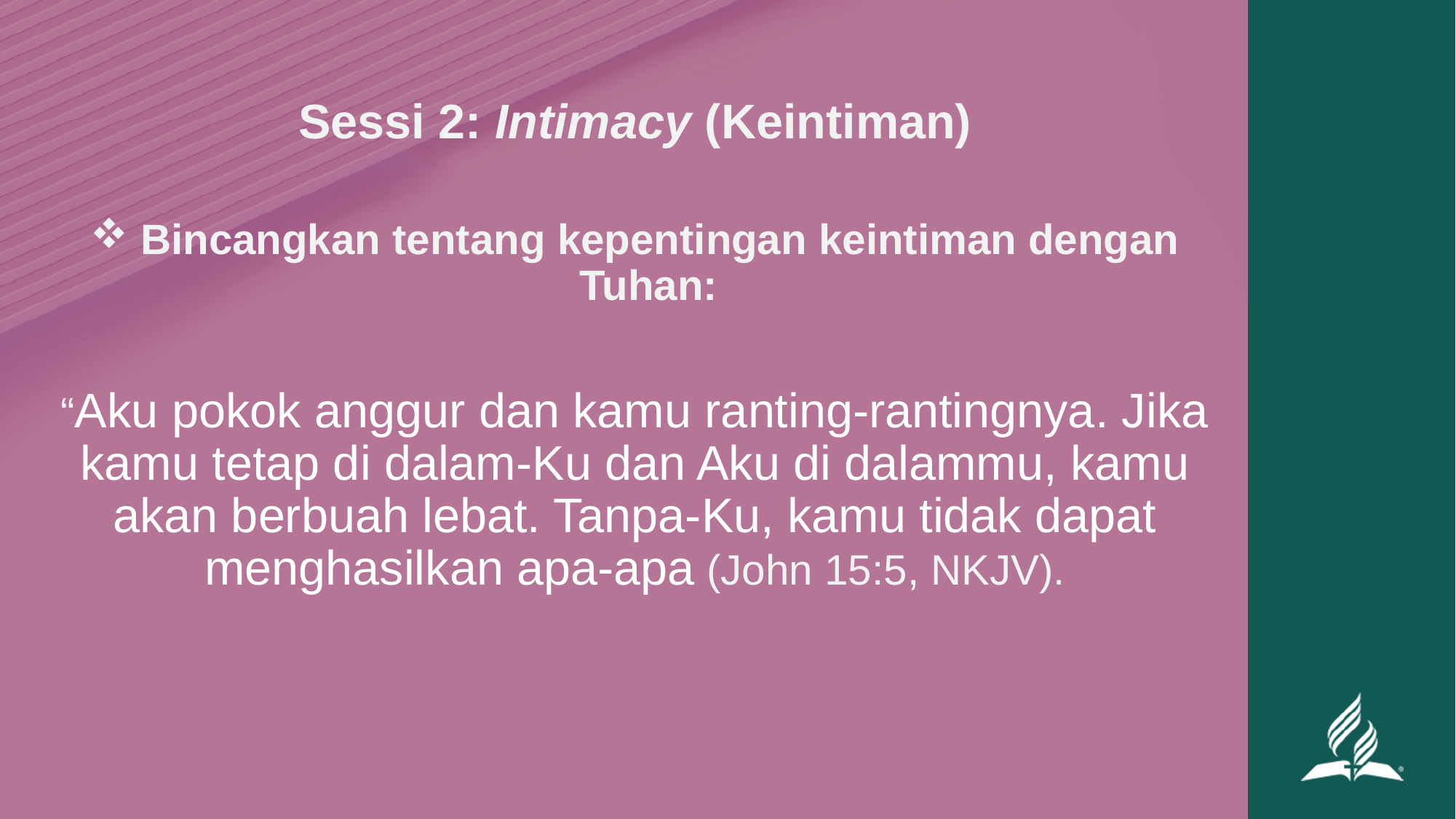

# Sessi 2: Intimacy (Keintiman)
 Bincangkan tentang kepentingan keintiman dengan Tuhan:

“Aku pokok anggur dan kamu ranting-rantingnya. Jika kamu tetap di dalam-Ku dan Aku di dalammu, kamu akan berbuah lebat. Tanpa-Ku, kamu tidak dapat menghasilkan apa-apa (John 15:5, NKJV).